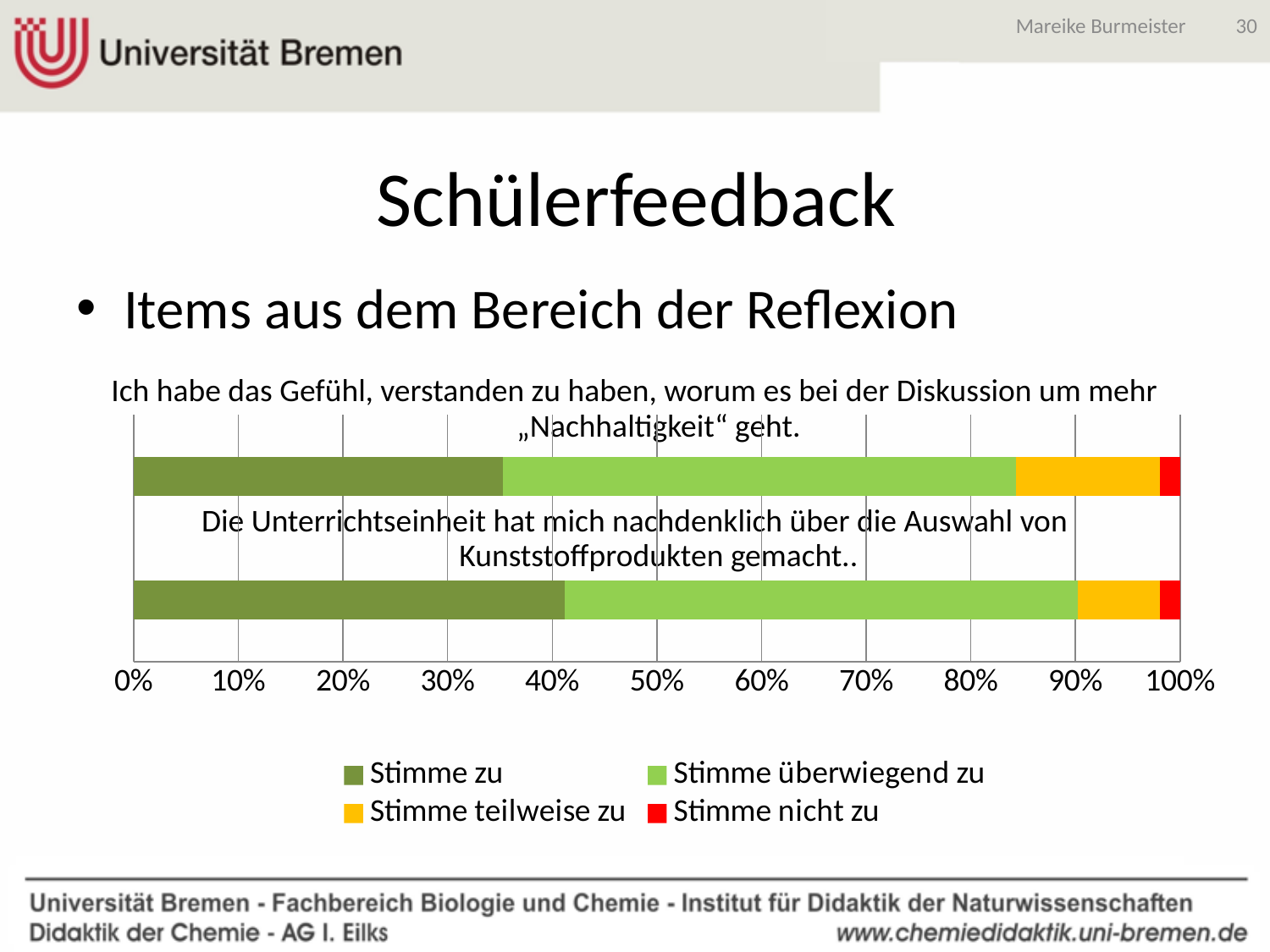

30
Mareike Burmeister
# Schülerfeedback
Items aus dem Bereich der Reflexion
Ich habe das Gefühl, verstanden zu haben, worum es bei der Diskussion um mehr „Nachhaltigkeit“ geht.
Die Unterrichtseinheit hat mich nachdenklich über die Auswahl von Kunststoffprodukten gemacht..

### Chart

| Category | Stimme zu | Stimme überwiegend zu | Stimme teilweise zu | Stimme nicht zu |
|---|---|---|---|---|
| Die Unterrichtseinheit hat mich nachdenklich über die Auswahl von Kunststoffprodukten gemacht | 21.0 | 25.0 | 4.0 | 1.0 |